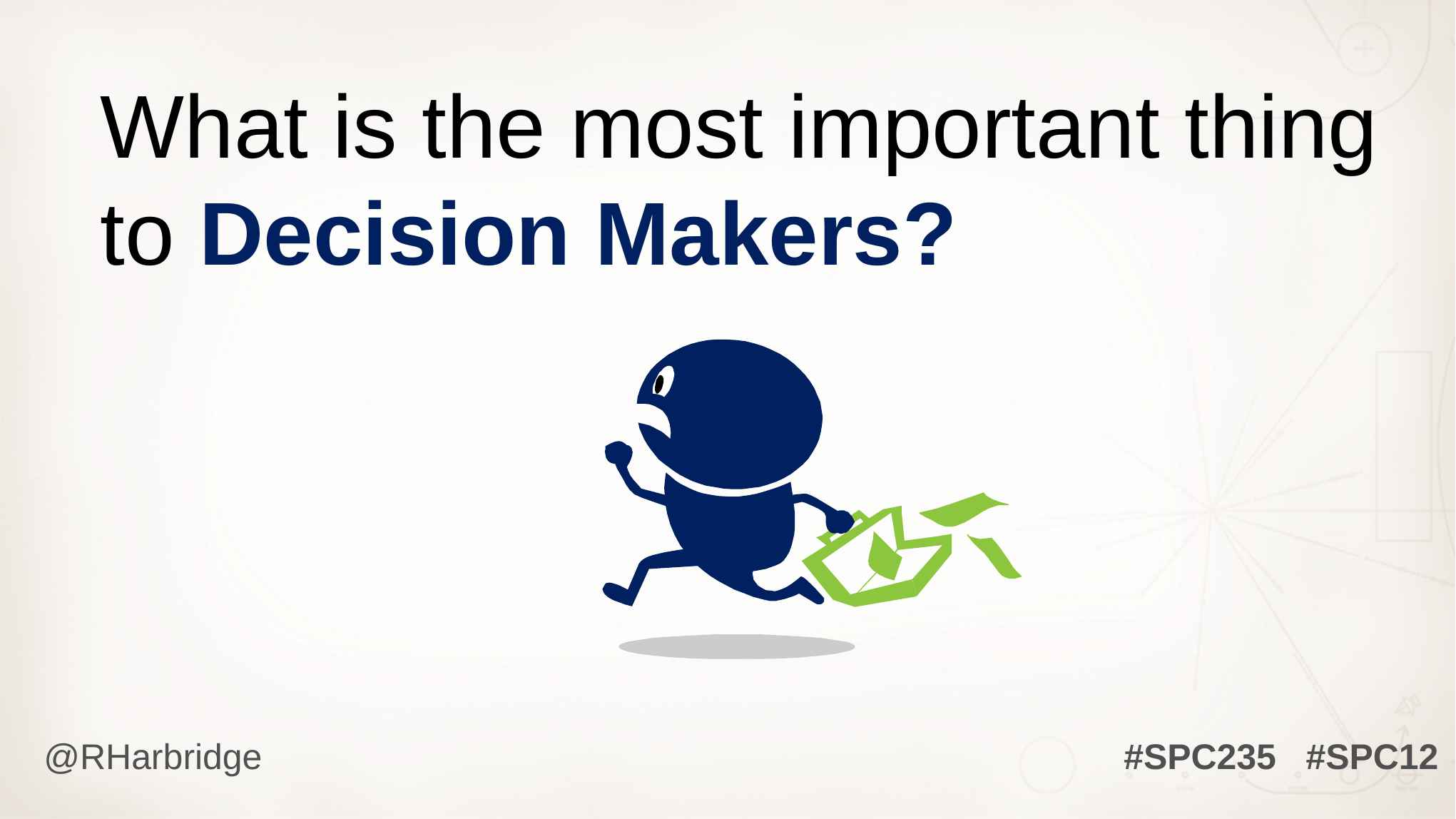

What is the most important thing to Decision Makers?